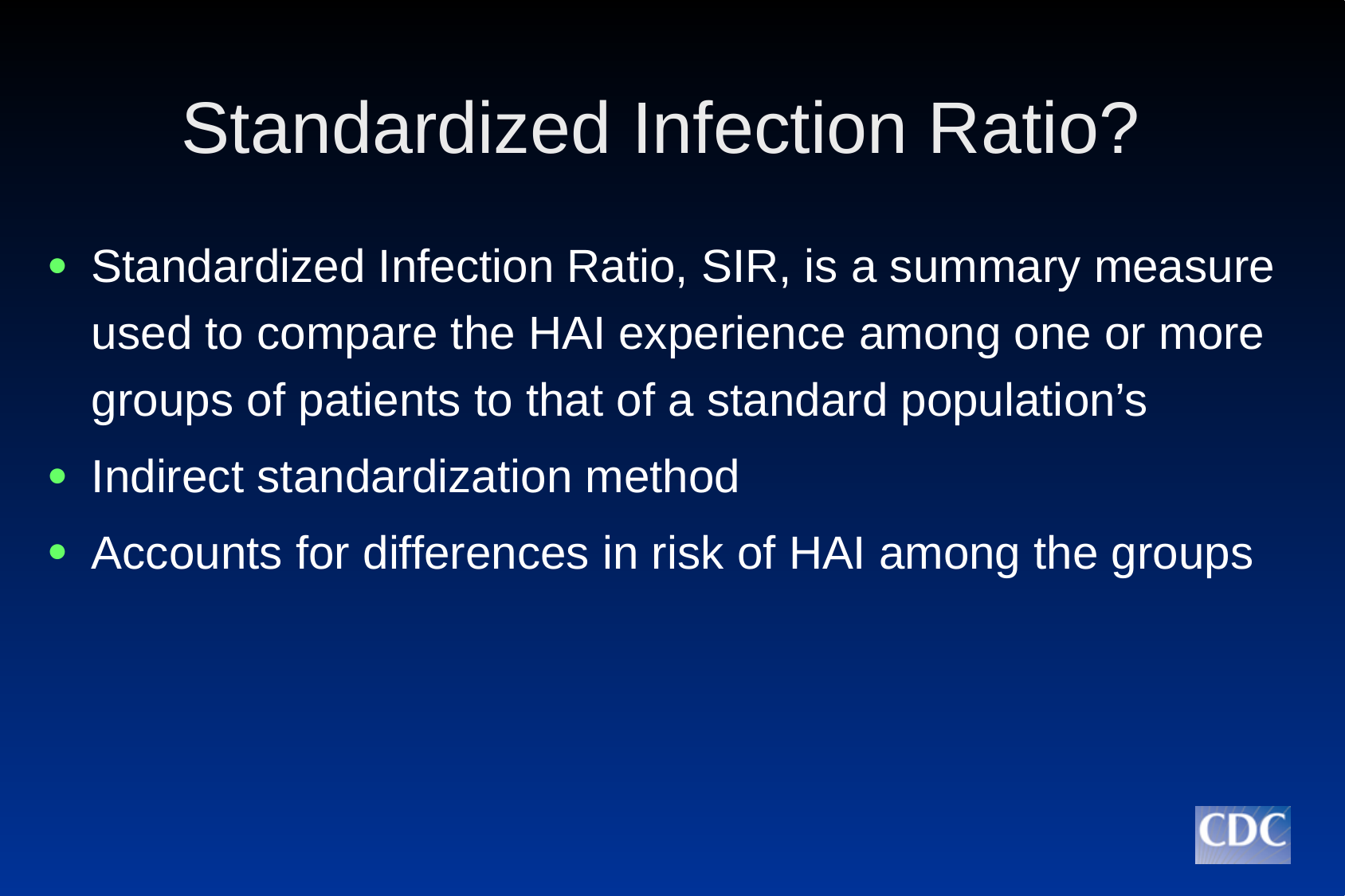

# Standardized Infection Ratio?
Standardized Infection Ratio, SIR, is a summary measure used to compare the HAI experience among one or more groups of patients to that of a standard population’s
Indirect standardization method
Accounts for differences in risk of HAI among the groups